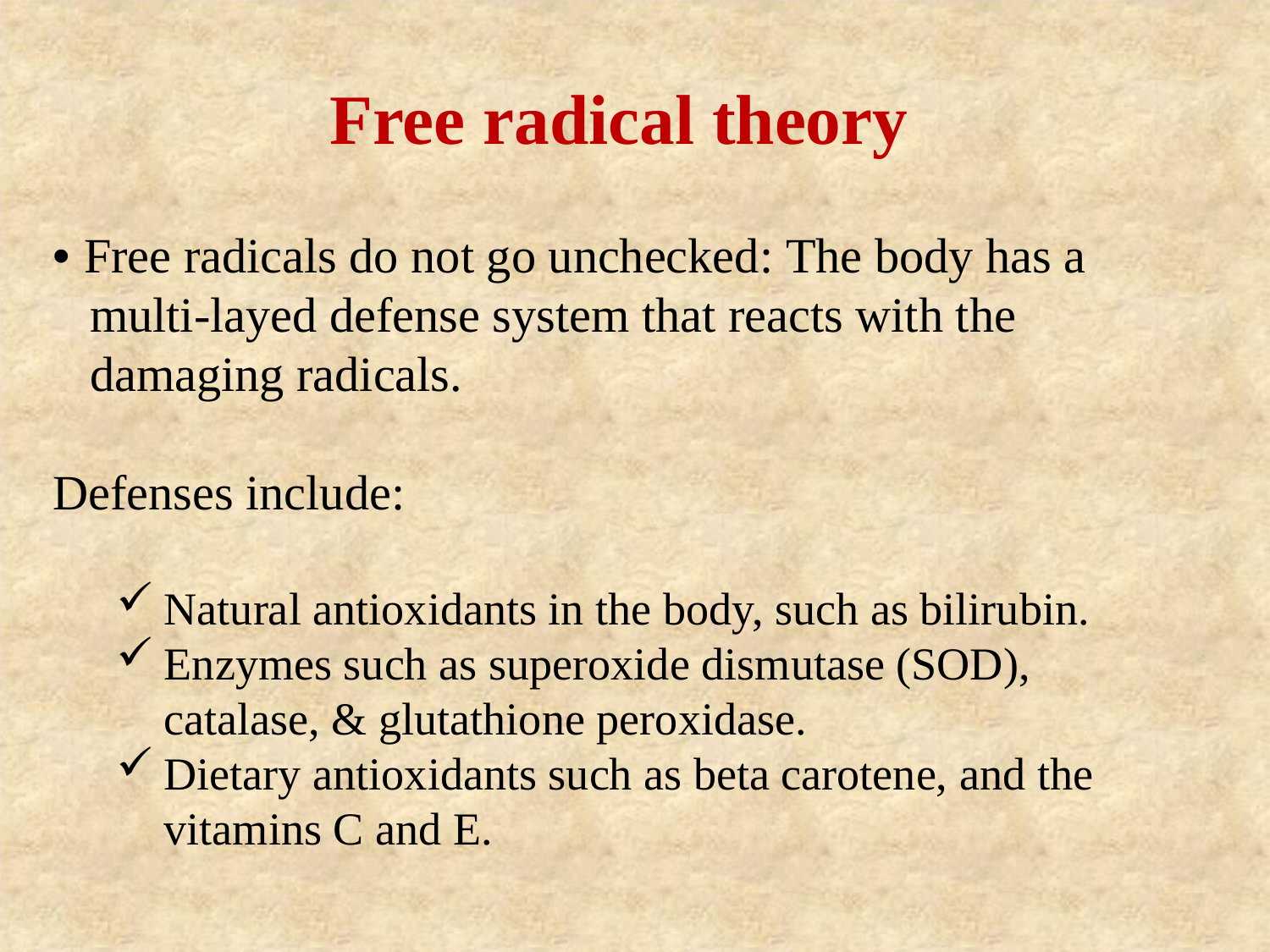

Free radical theory
• Free radicals do not go unchecked: The body has a
   multi-layed defense system that reacts with the
   damaging radicals.

Defenses include:

Natural antioxidants in the body, such as bilirubin.
Enzymes such as superoxide dismutase (SOD), catalase, & glutathione peroxidase.
Dietary antioxidants such as beta carotene, and the vitamins C and E.